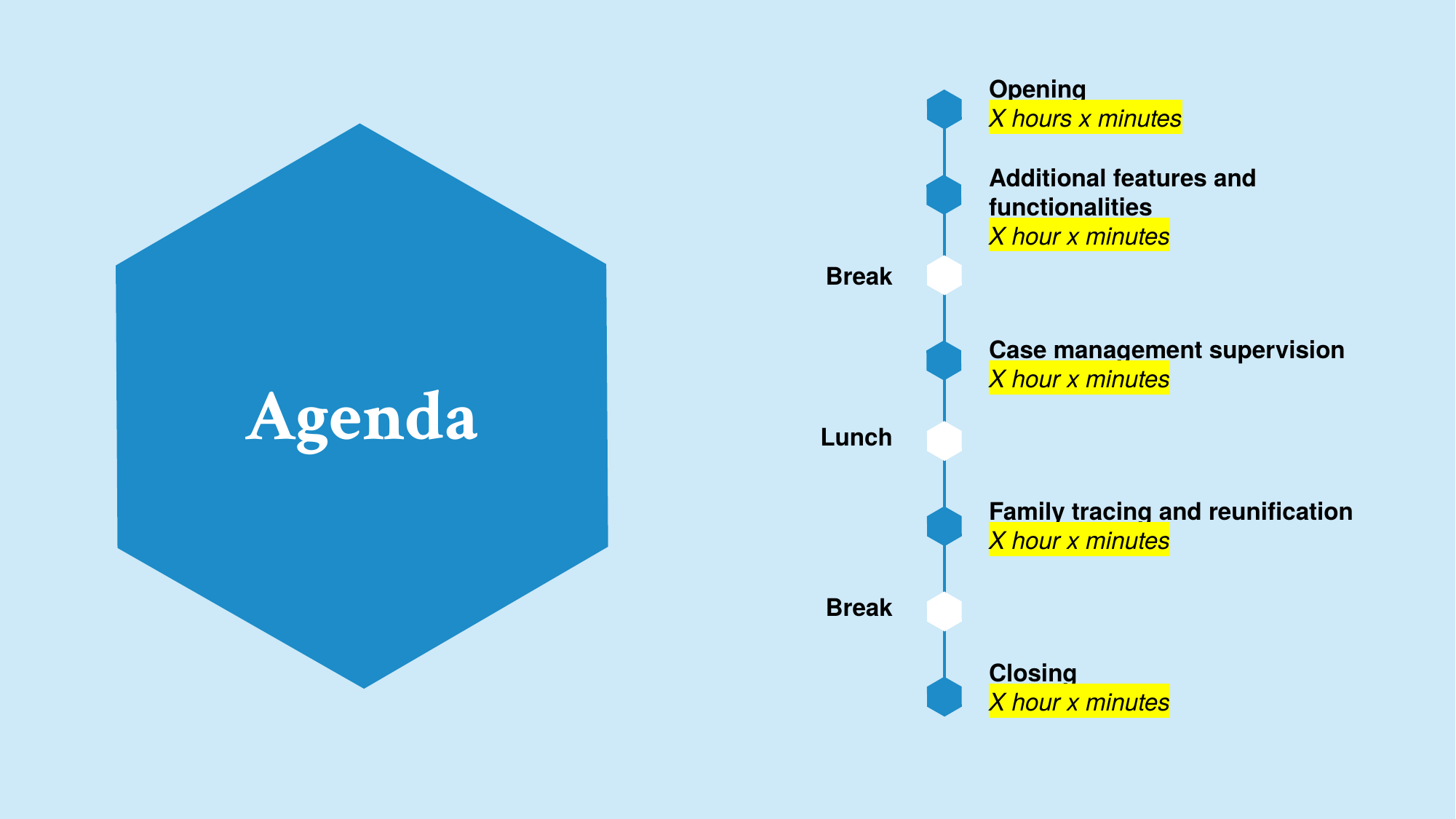

Opening
X hours x minutes

Additional features and functionalities
X hour x minutes

Break

Case management supervision
X hour x minutes

# Agenda
Lunch

Family tracing and reunification
X hour x minutes

Break

Closing
X hour x minutes